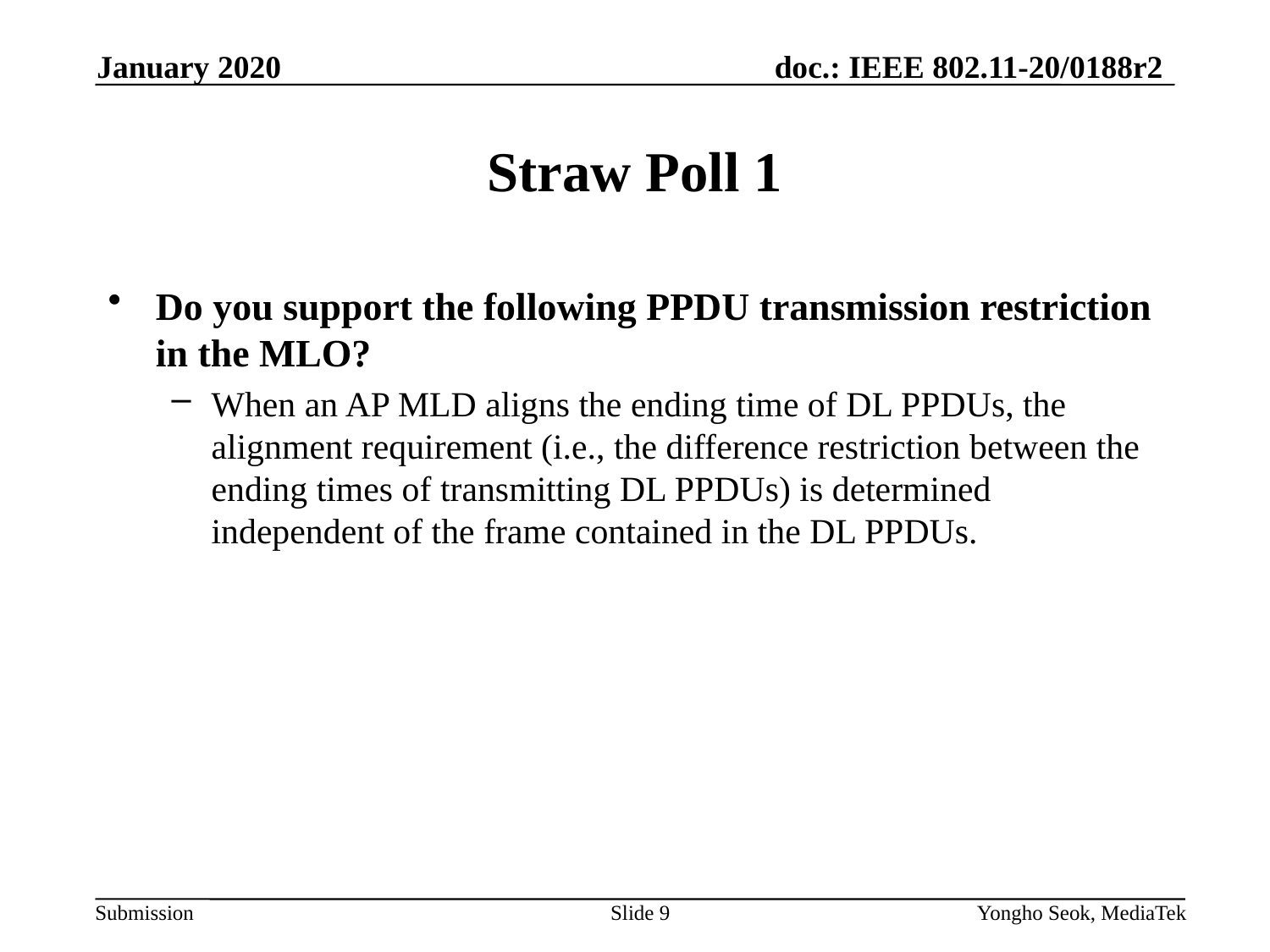

January 2020
# Straw Poll 1
Do you support the following PPDU transmission restriction in the MLO?
When an AP MLD aligns the ending time of DL PPDUs, the alignment requirement (i.e., the difference restriction between the ending times of transmitting DL PPDUs) is determined independent of the frame contained in the DL PPDUs.

Slide 9
Yongho Seok, MediaTek